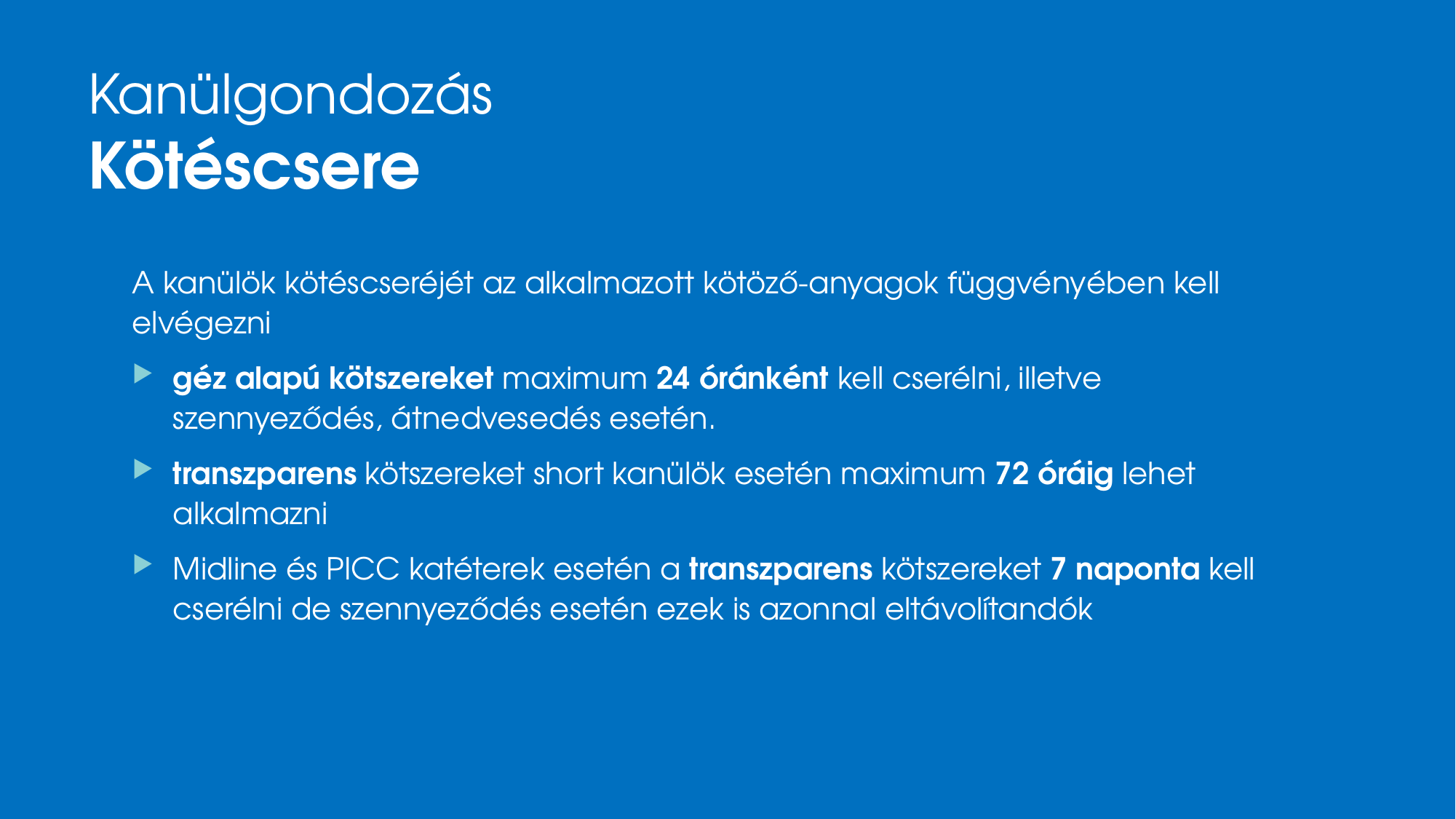

# Kanülgondozás Kötéscsere
A kanülök kötéscseréjét az alkalmazott kötöző-anyagok függvényében kell elvégezni
géz alapú kötszereket maximum 24 óránként kell cserélni, illetve szennyeződés, átnedvesedés esetén.
transzparens kötszereket short kanülök esetén maximum 72 óráig lehet alkalmazni
Midline és PICC katéterek esetén a transzparens kötszereket 7 naponta kell cserélni de szennyeződés esetén ezek is azonnal eltávolítandók